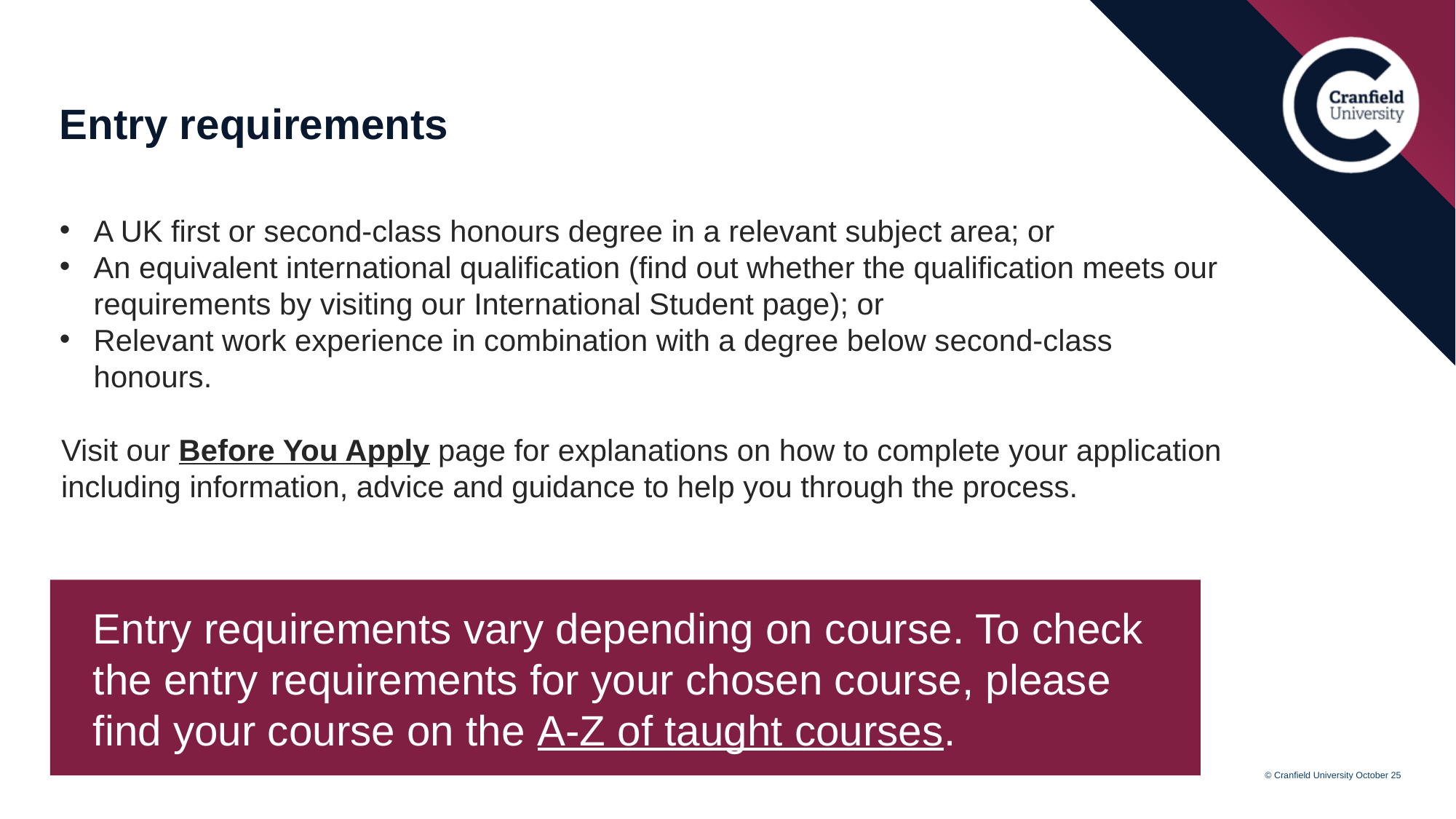

Entry requirements

A UK first or second-class honours degree in a relevant subject area; or
An equivalent international qualification (find out whether the qualification meets our requirements by visiting our International Student page); or
Relevant work experience in combination with a degree below second-class honours.
Visit our Before You Apply page for explanations on how to complete your application including information, advice and guidance to help you through the process.
Entry requirements vary depending on course. To check the entry requirements for your chosen course, please find your course on the A-Z of taught courses.